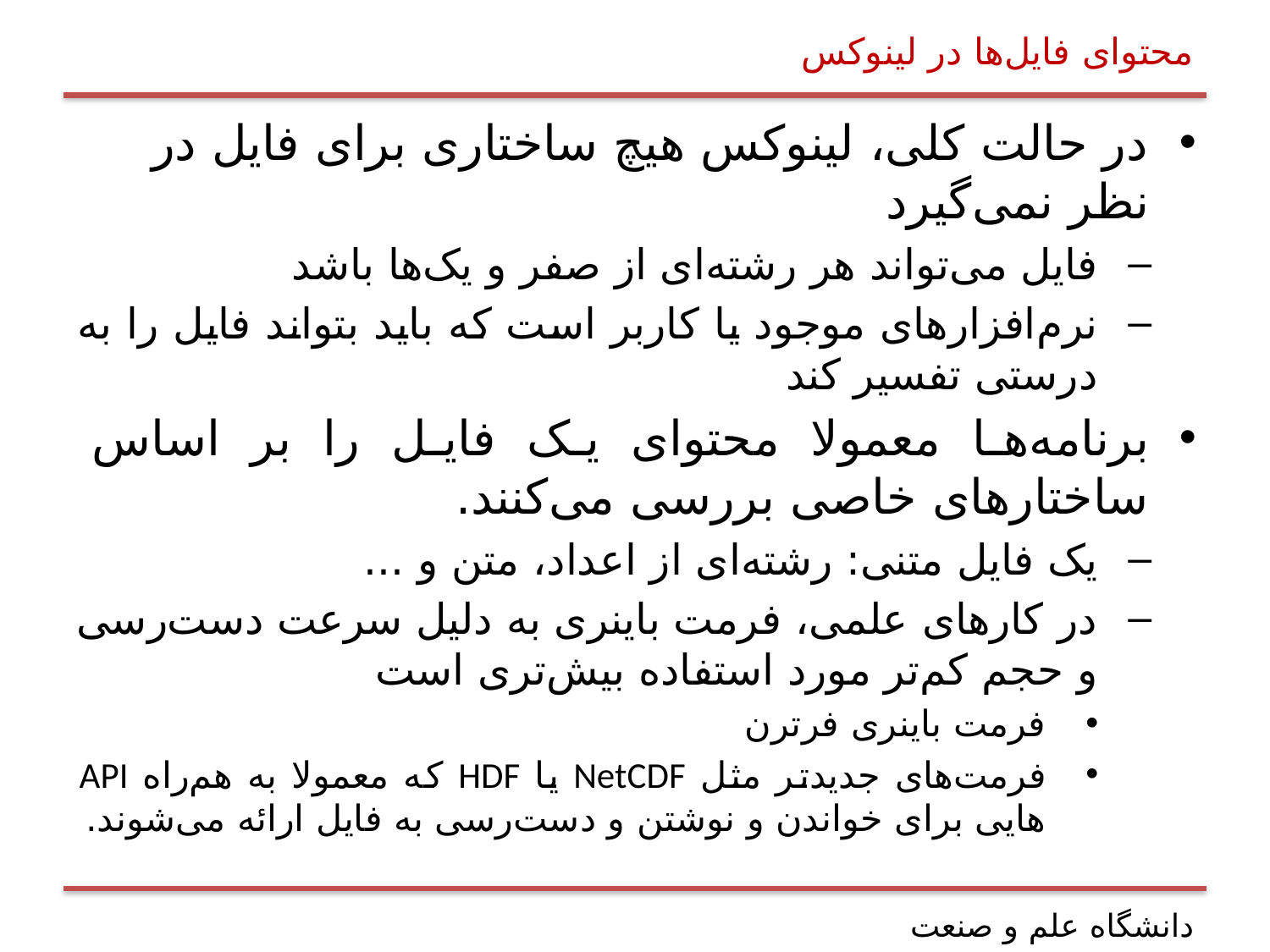

# محتوای فایل‌ها در لینوکس
در حالت کلی، لینوکس هیچ ساختاری برای فایل در نظر نمی‌گیرد
فایل می‌تواند هر رشته‌ای از صفر و یک‌ها باشد
نرم‌افزارهای موجود یا کاربر است که باید بتواند فایل را به درستی تفسیر کند
برنامه‌ها معمولا محتوای یک فایل را بر اساس ساختارهای خاصی بررسی می‌کنند.
یک فایل متنی: رشته‌ای از اعداد، متن و ...
در کارهای علمی، فرمت باینری به دلیل سرعت دست‌رسی و حجم کم‌تر مورد استفاده بیش‌تری است
فرمت باینری فرترن
فرمت‌های جدیدتر مثل NetCDF یا HDF که معمولا به هم‌راه API هایی برای خواندن و نوشتن و دست‌رسی به فایل ارائه می‌شوند.